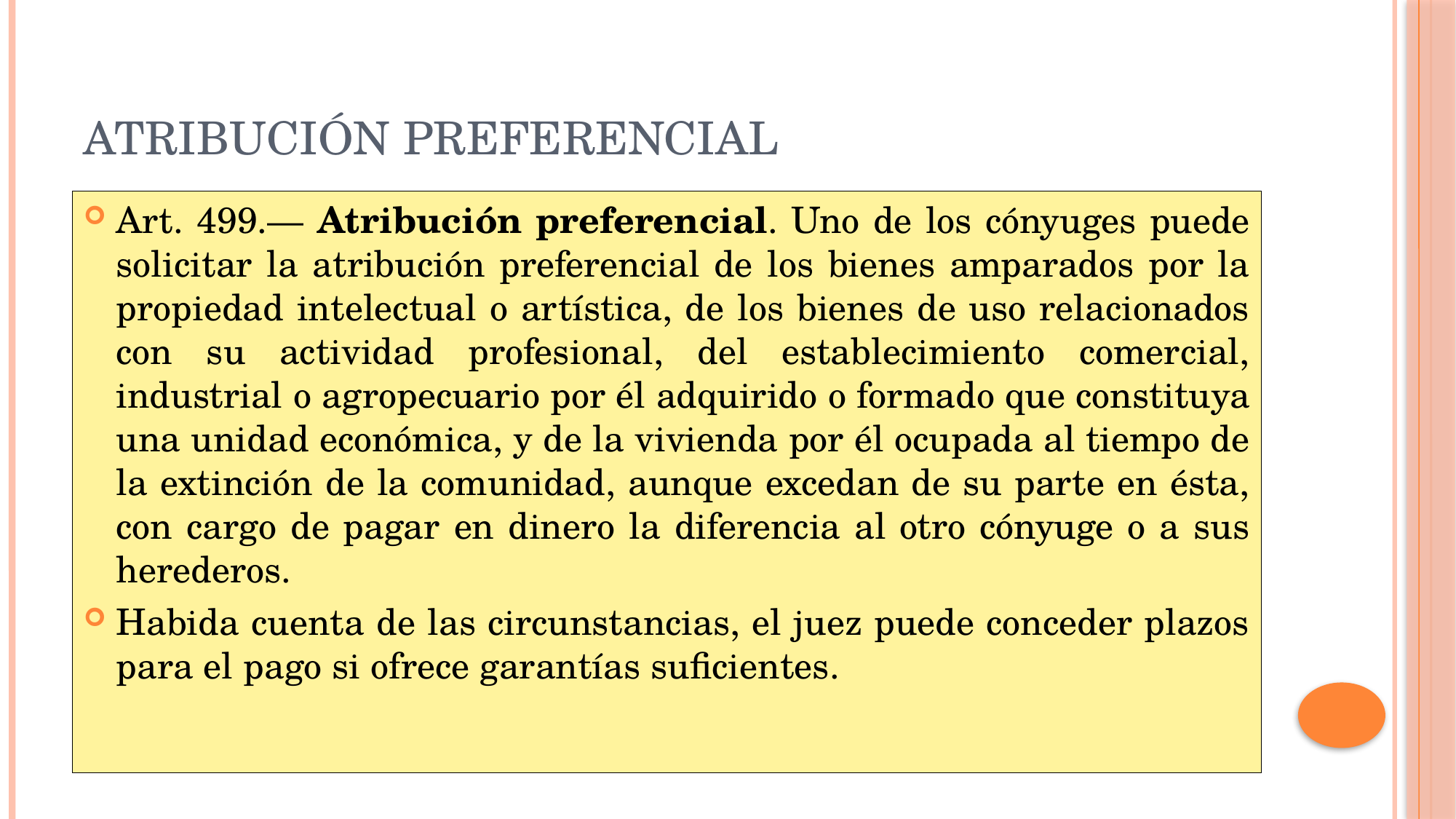

# Atribución preferencial
Art. 499.— Atribución preferencial. Uno de los cónyuges puede solicitar la atribución preferencial de los bienes amparados por la propiedad intelectual o artística, de los bienes de uso relacionados con su actividad profesional, del establecimiento comercial, industrial o agropecuario por él adquirido o formado que constituya una unidad económica, y de la vivienda por él ocupada al tiempo de la extinción de la comunidad, aunque excedan de su parte en ésta, con cargo de pagar en dinero la diferencia al otro cónyuge o a sus herederos.
Habida cuenta de las circunstancias, el juez puede conceder plazos para el pago si ofrece garantías suficientes.